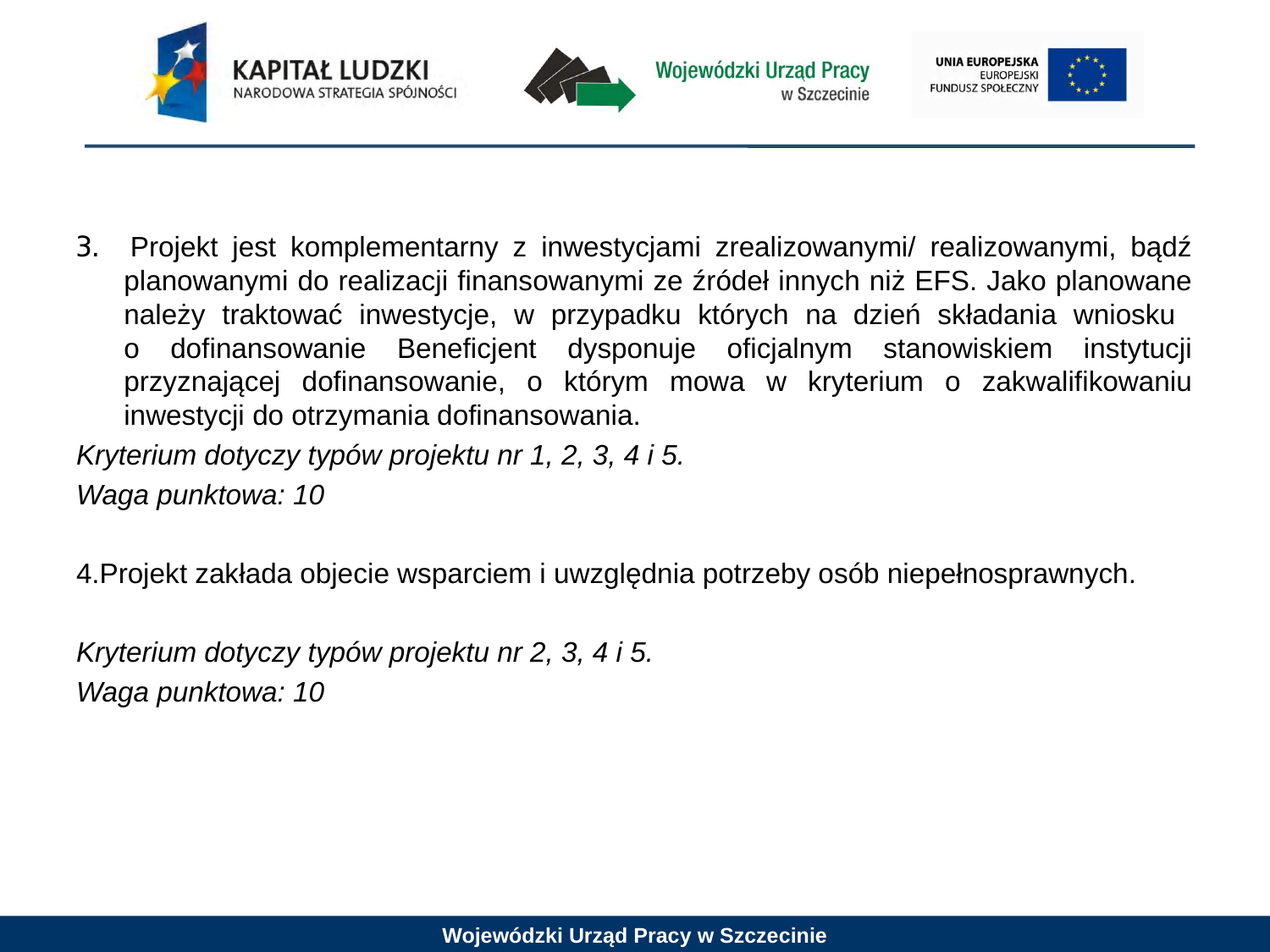

3. 	Projekt jest komplementarny z inwestycjami zrealizowanymi/ realizowanymi, bądź planowanymi do realizacji finansowanymi ze źródeł innych niż EFS. Jako planowane należy traktować inwestycje, w przypadku których na dzień składania wniosku
o dofinansowanie Beneficjent dysponuje oficjalnym stanowiskiem instytucji przyznającej dofinansowanie, o którym mowa w kryterium o zakwalifikowaniu inwestycji do otrzymania dofinansowania.
Kryterium dotyczy typów projektu nr 1, 2, 3, 4 i 5.
Waga punktowa: 10

4.Projekt zakłada objecie wsparciem i uwzględnia potrzeby osób niepełnosprawnych.

Kryterium dotyczy typów projektu nr 2, 3, 4 i 5.
Waga punktowa: 10